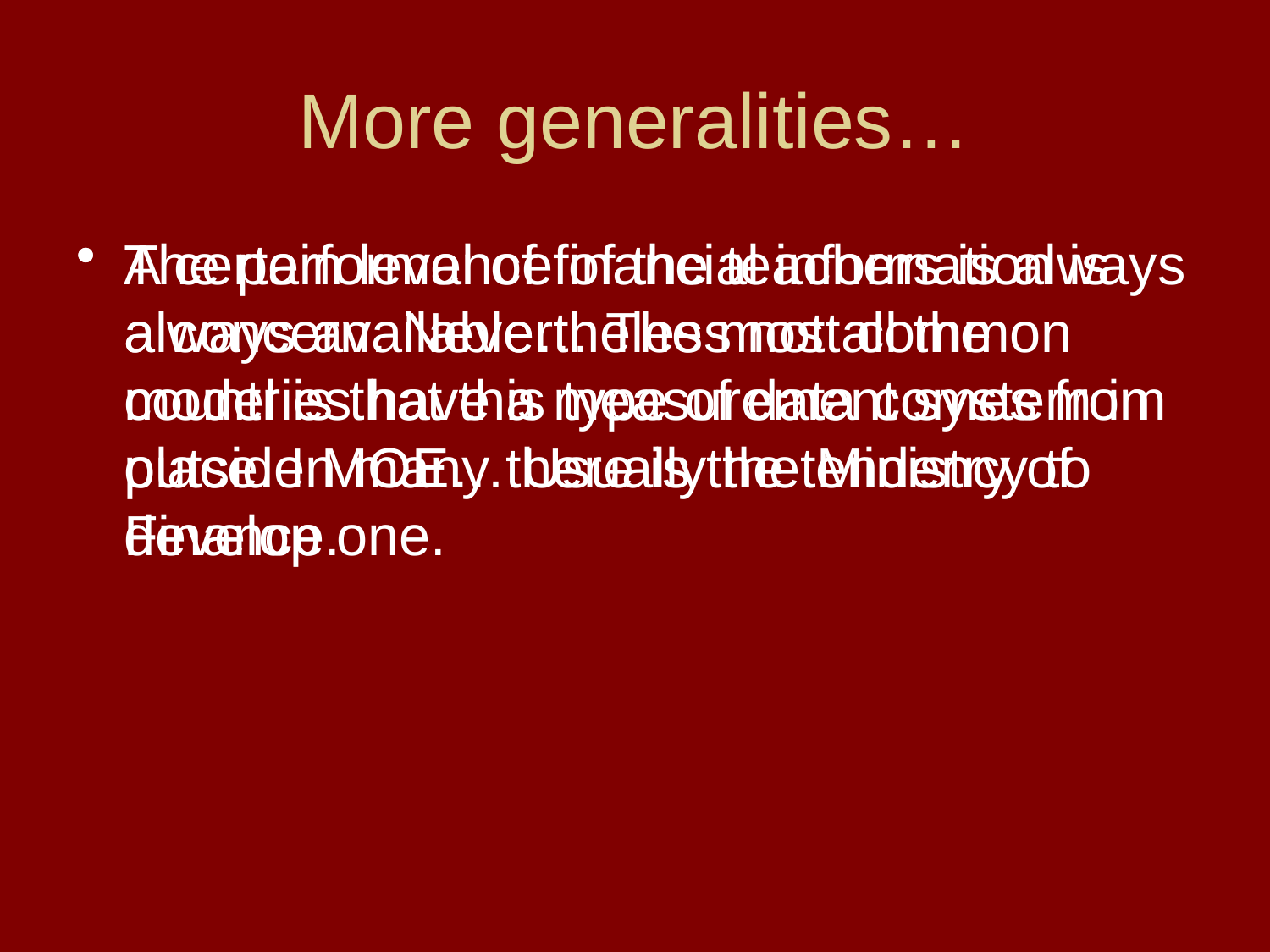

# More generalities…
A certain level of financial information is always available… The most common model is that this type of data comes from outside MOE… Usually the Ministry of Finance.
The performance of the teachers is always a concern. Nevertheless not all the countries have a measurement system in place. In many there is the tendency to develop one.